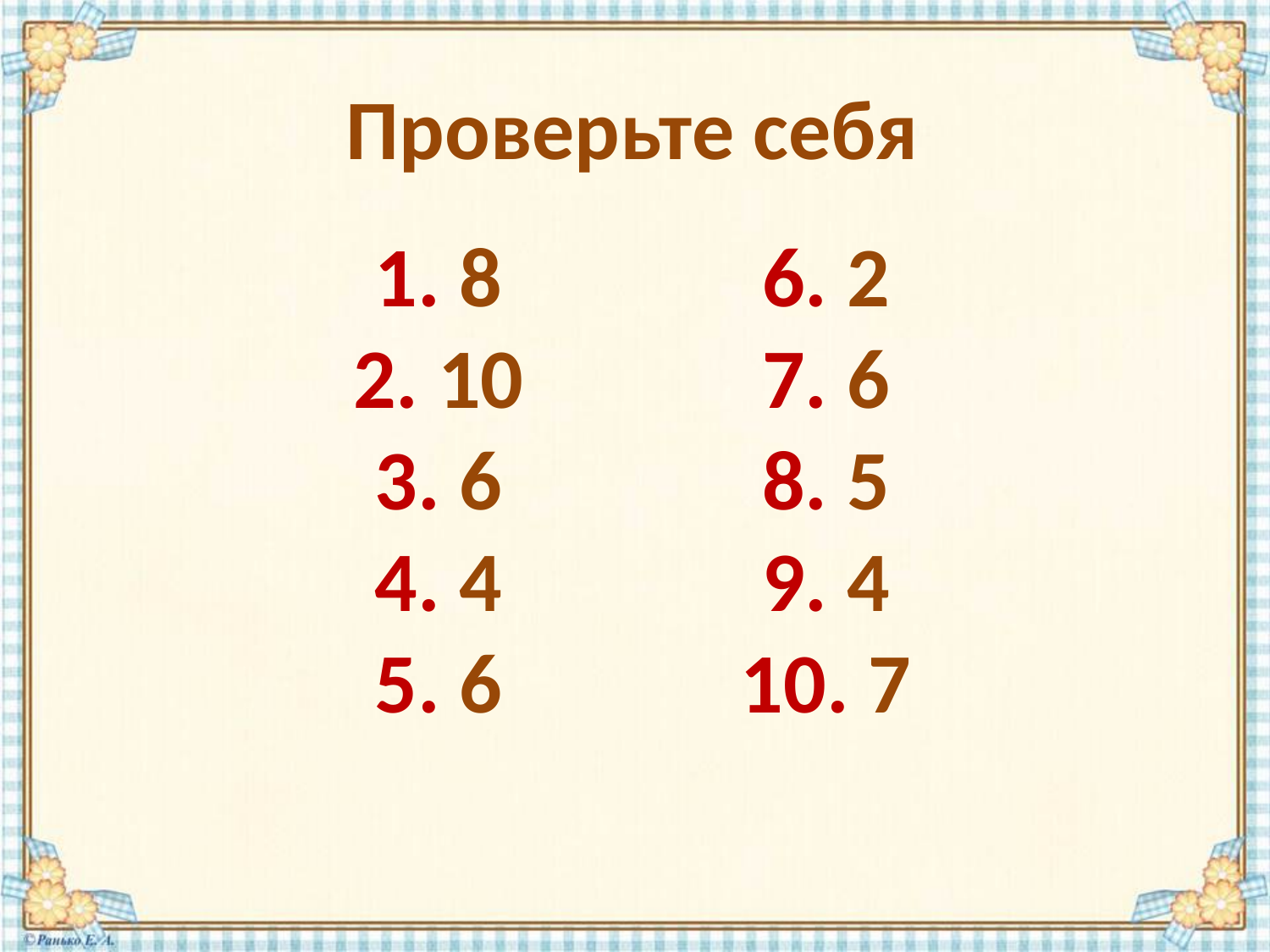

Проверьте себя
1. 8
2. 10
3. 6
4. 4
5. 6
6. 2
7. 6
8. 5
9. 4
10. 7